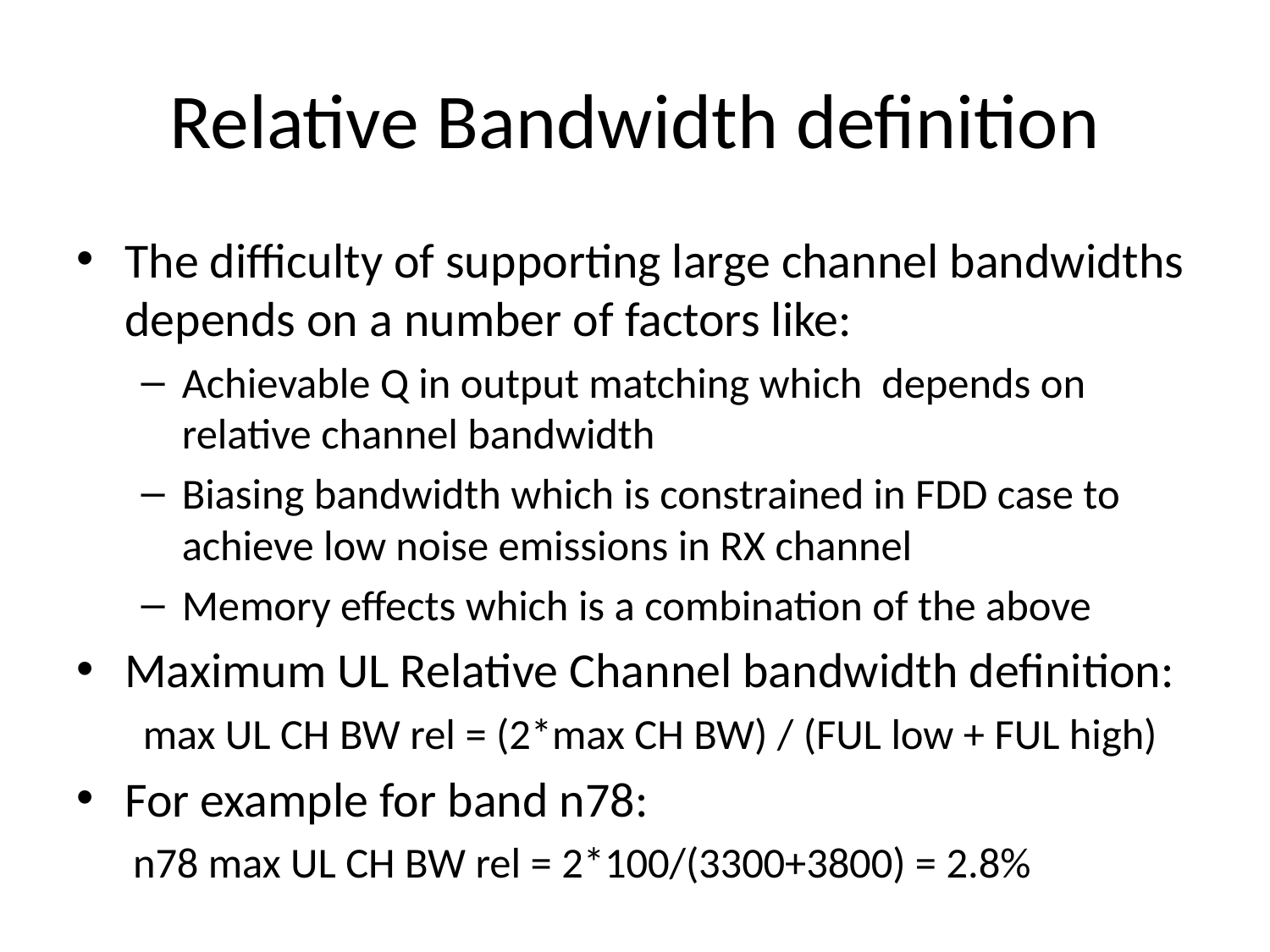

# Relative Bandwidth definition
The difficulty of supporting large channel bandwidths depends on a number of factors like:
Achievable Q in output matching which  depends on relative channel bandwidth
Biasing bandwidth which is constrained in FDD case to achieve low noise emissions in RX channel
Memory effects which is a combination of the above
Maximum UL Relative Channel bandwidth definition:
 max UL CH BW rel = (2*max CH BW) / (FUL low + FUL high)
For example for band n78:
n78 max UL CH BW rel = 2*100/(3300+3800) = 2.8%